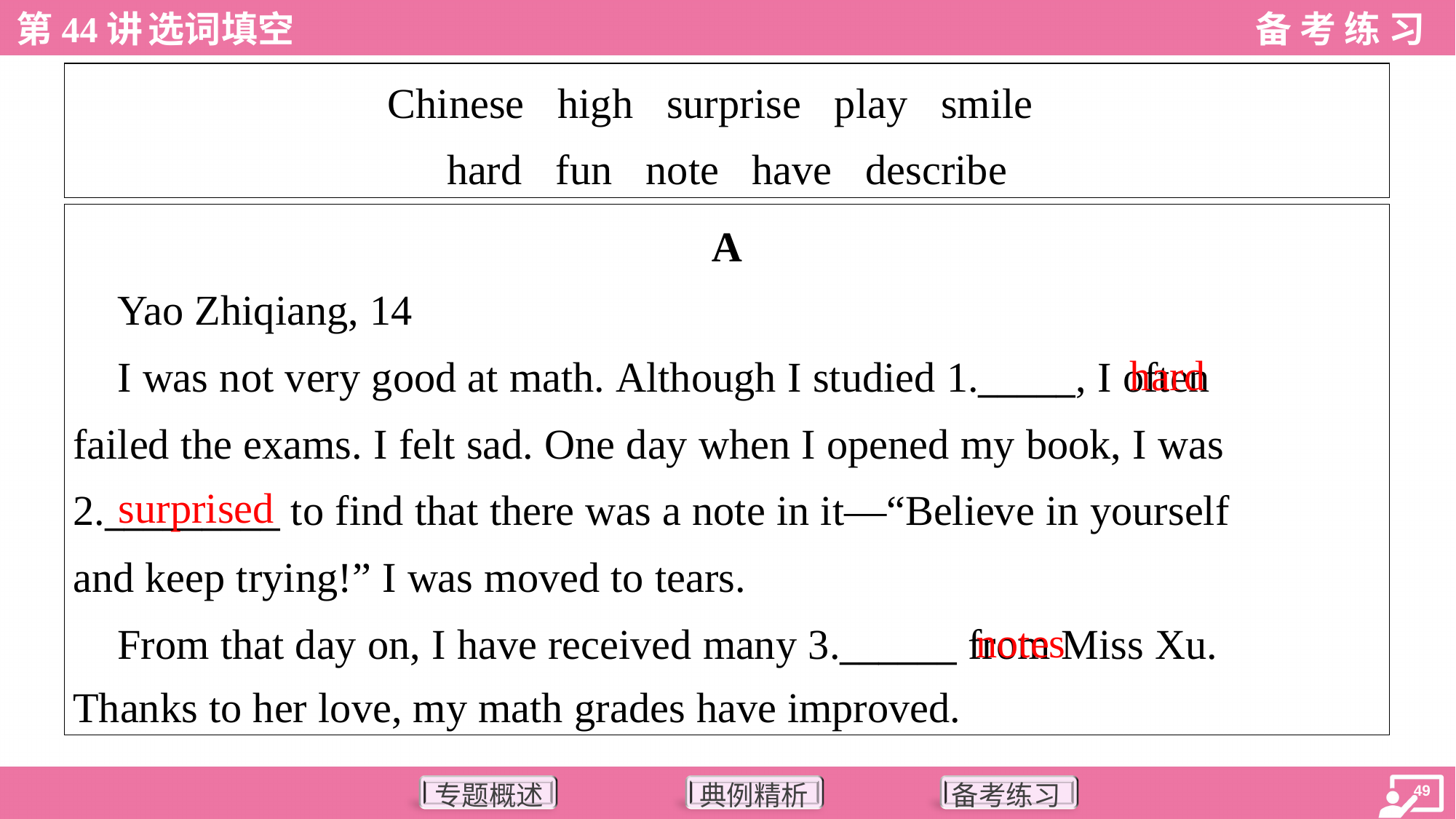

| Chinese high surprise play smile hard fun note have describe |
| --- |
| A Yao Zhiqiang, 14 I was not very good at math. Although I studied 1.\_\_\_\_\_, I often failed the exams. I felt sad. One day when I opened my book, I was 2.\_\_\_\_\_\_\_\_\_ to find that there was a note in it—“Believe in yourself and keep trying!” I was moved to tears. From that day on, I have received many 3.\_\_\_\_\_\_ from Miss Xu. Thanks to her love, my math grades have improved. |
| --- |
hard
surprised
notes